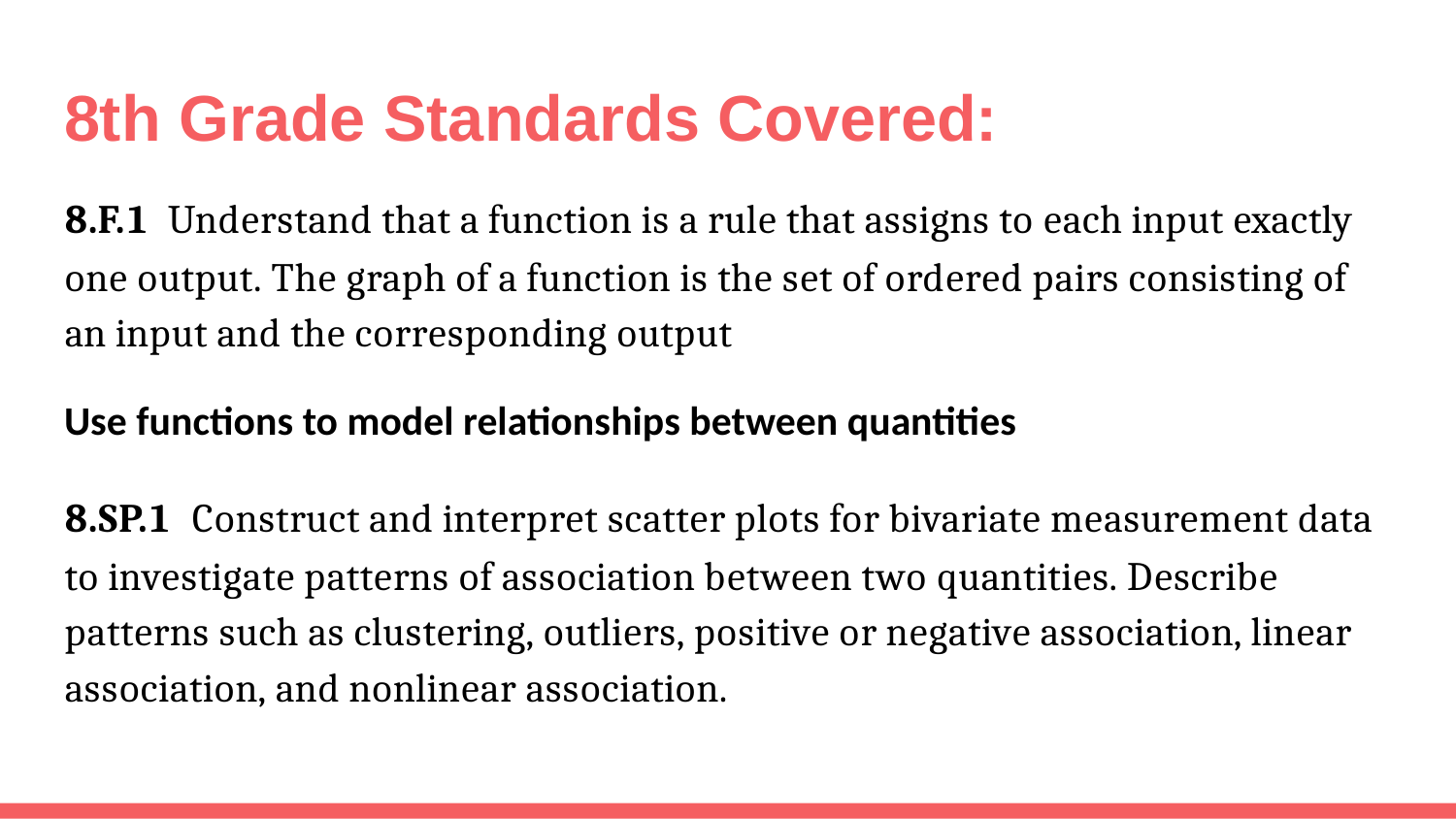

# 8th Grade Standards Covered:
8.F.1  Understand that a function is a rule that assigns to each input exactly one output. The graph of a function is the set of ordered pairs consisting of an input and the corresponding output
Use functions to model relationships between quantities
8.SP.1  Construct and interpret scatter plots for bivariate measurement data to investigate patterns of association between two quantities. Describe patterns such as clustering, outliers, positive or negative association, linear association, and nonlinear association.